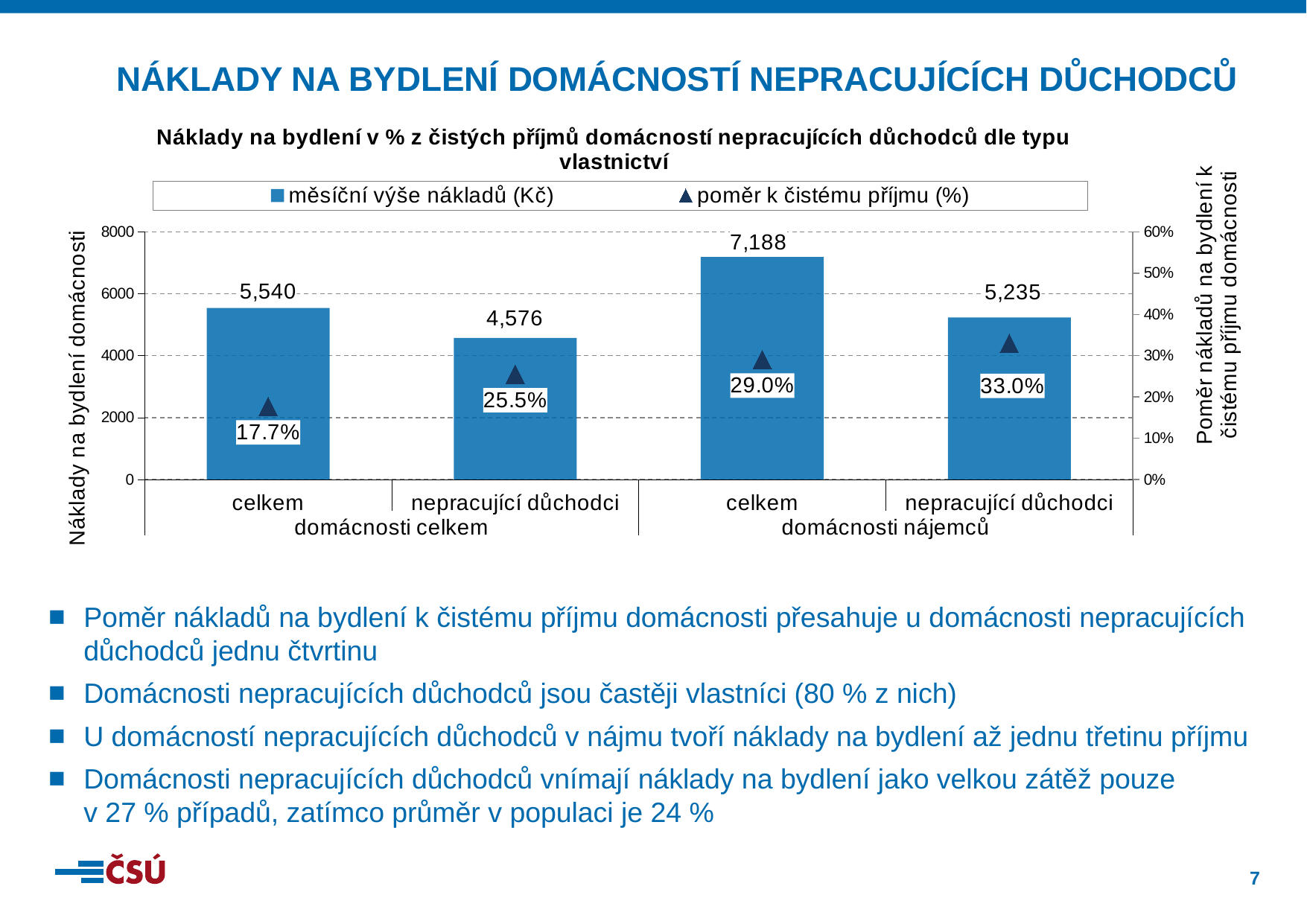

Náklady na bydlení domácností nepracujících důchodců

### Chart: Náklady na bydlení v % z čistých příjmů domácností nepracujících důchodců dle typu vlastnictví

| Category | měsíční výše nákladů (Kč) | poměr k čistému příjmu (%) |
|---|---|---|
| celkem | 5540.22 | 0.17700000000000005 |
| nepracující důchodci | 4576.09 | 0.255 |
| celkem | 7188.23 | 0.29043 |
| nepracující důchodci | 5235.270000000001 | 0.32992000000000027 |
Poměr nákladů na bydlení k čistému příjmu domácnosti přesahuje u domácnosti nepracujících důchodců jednu čtvrtinu
Domácnosti nepracujících důchodců jsou častěji vlastníci (80 % z nich)
U domácností nepracujících důchodců v nájmu tvoří náklady na bydlení až jednu třetinu příjmu
Domácnosti nepracujících důchodců vnímají náklady na bydlení jako velkou zátěž pouze         v 27 % případů, zatímco průměr v populaci je 24 %